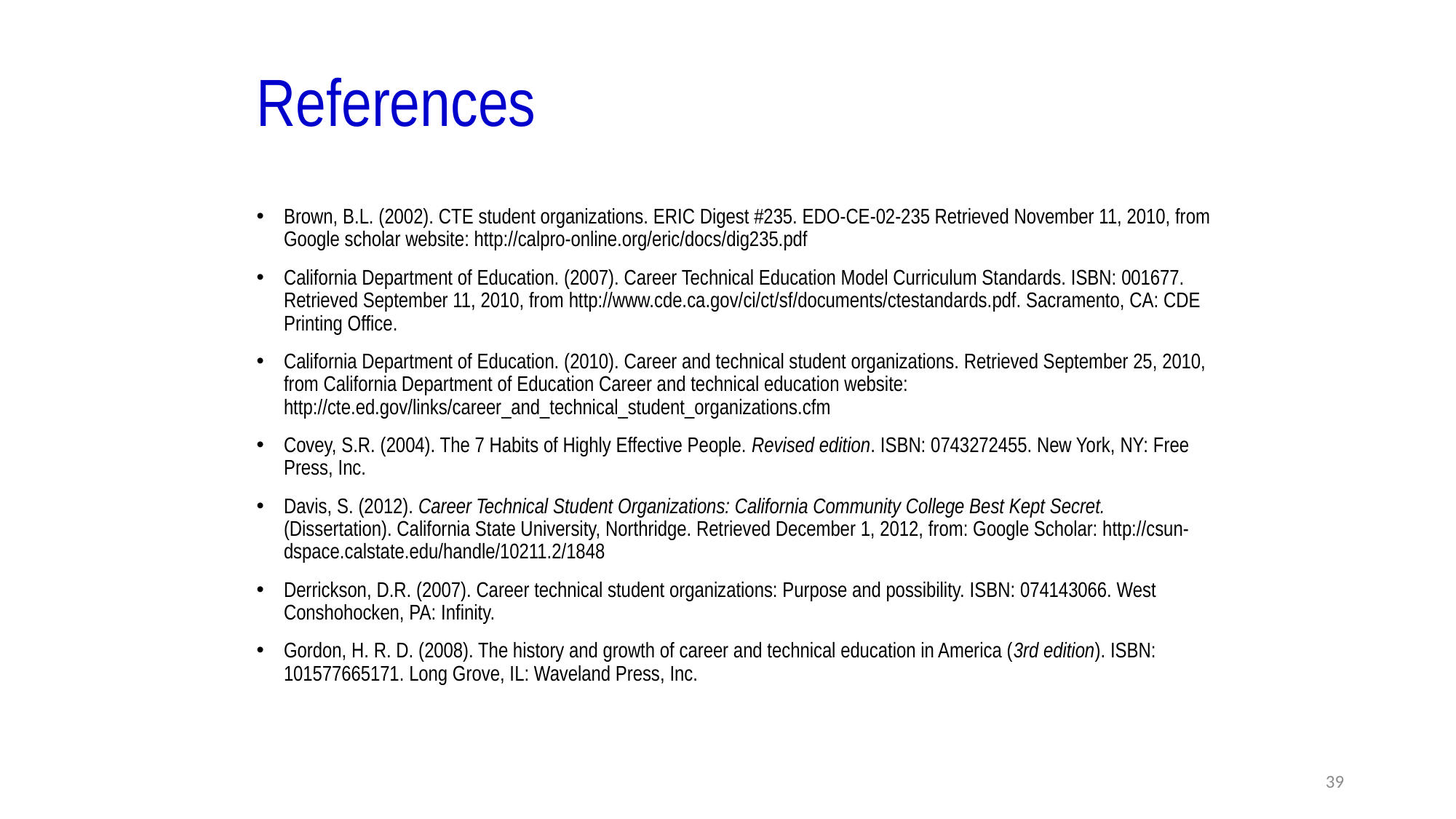

# References
Brown, B.L. (2002). CTE student organizations. ERIC Digest #235. EDO-CE-02-235 Retrieved November 11, 2010, from Google scholar website: http://calpro-online.org/eric/docs/dig235.pdf
California Department of Education. (2007). Career Technical Education Model Curriculum Standards. ISBN: 001677. Retrieved September 11, 2010, from http://www.cde.ca.gov/ci/ct/sf/documents/ctestandards.pdf. Sacramento, CA: CDE Printing Office.
California Department of Education. (2010). Career and technical student organizations. Retrieved September 25, 2010, from California Department of Education Career and technical education website: http://cte.ed.gov/links/career_and_technical_student_organizations.cfm
Covey, S.R. (2004). The 7 Habits of Highly Effective People. Revised edition. ISBN: 0743272455. New York, NY: Free Press, Inc.
Davis, S. (2012). Career Technical Student Organizations: California Community College Best Kept Secret. (Dissertation). California State University, Northridge. Retrieved December 1, 2012, from: Google Scholar: http://csun-dspace.calstate.edu/handle/10211.2/1848
Derrickson, D.R. (2007). Career technical student organizations: Purpose and possibility. ISBN: 074143066. West Conshohocken, PA: Infinity.
Gordon, H. R. D. (2008). The history and growth of career and technical education in America (3rd edition). ISBN: 101577665171. Long Grove, IL: Waveland Press, Inc.
39